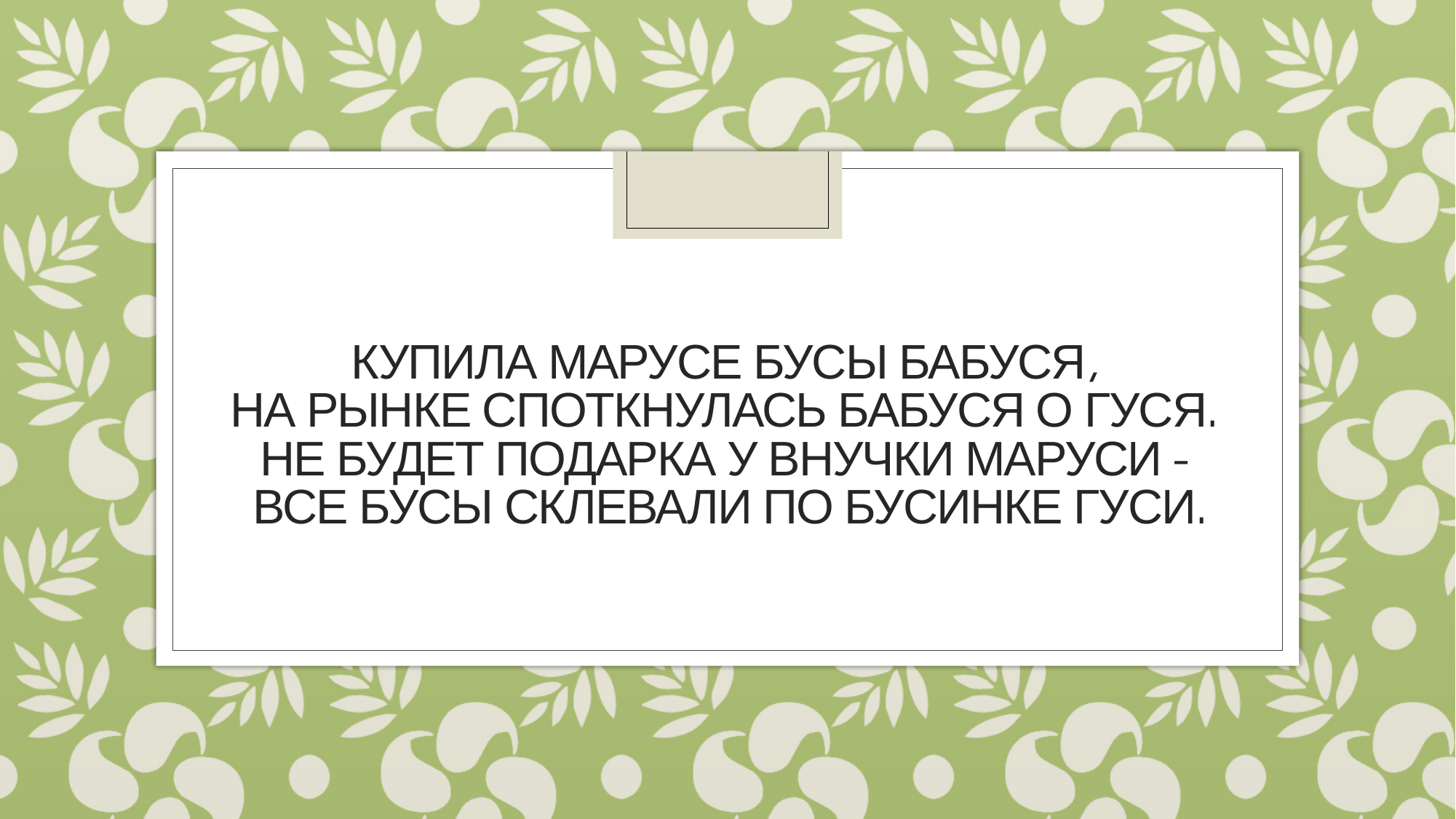

# Купила Марусе бусы бабуся,  На рынке споткнулась бабуся о гуся.  Не будет подарка у внучки Маруси -  Все бусы склевали по бусинке гуси.